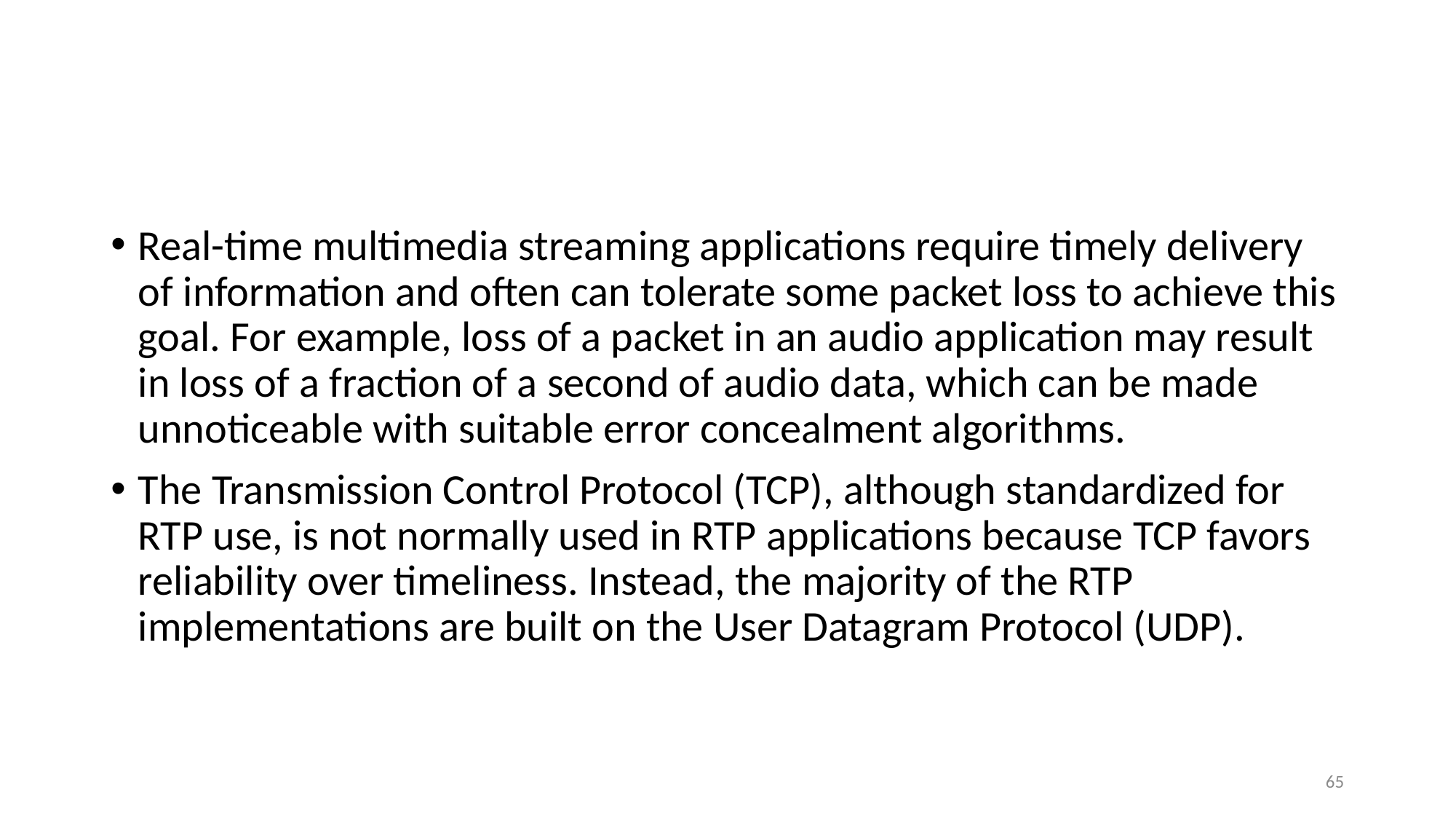

#
Real-time multimedia streaming applications require timely delivery of information and often can tolerate some packet loss to achieve this goal. For example, loss of a packet in an audio application may result in loss of a fraction of a second of audio data, which can be made unnoticeable with suitable error concealment algorithms.
The Transmission Control Protocol (TCP), although standardized for RTP use, is not normally used in RTP applications because TCP favors reliability over timeliness. Instead, the majority of the RTP implementations are built on the User Datagram Protocol (UDP).
65